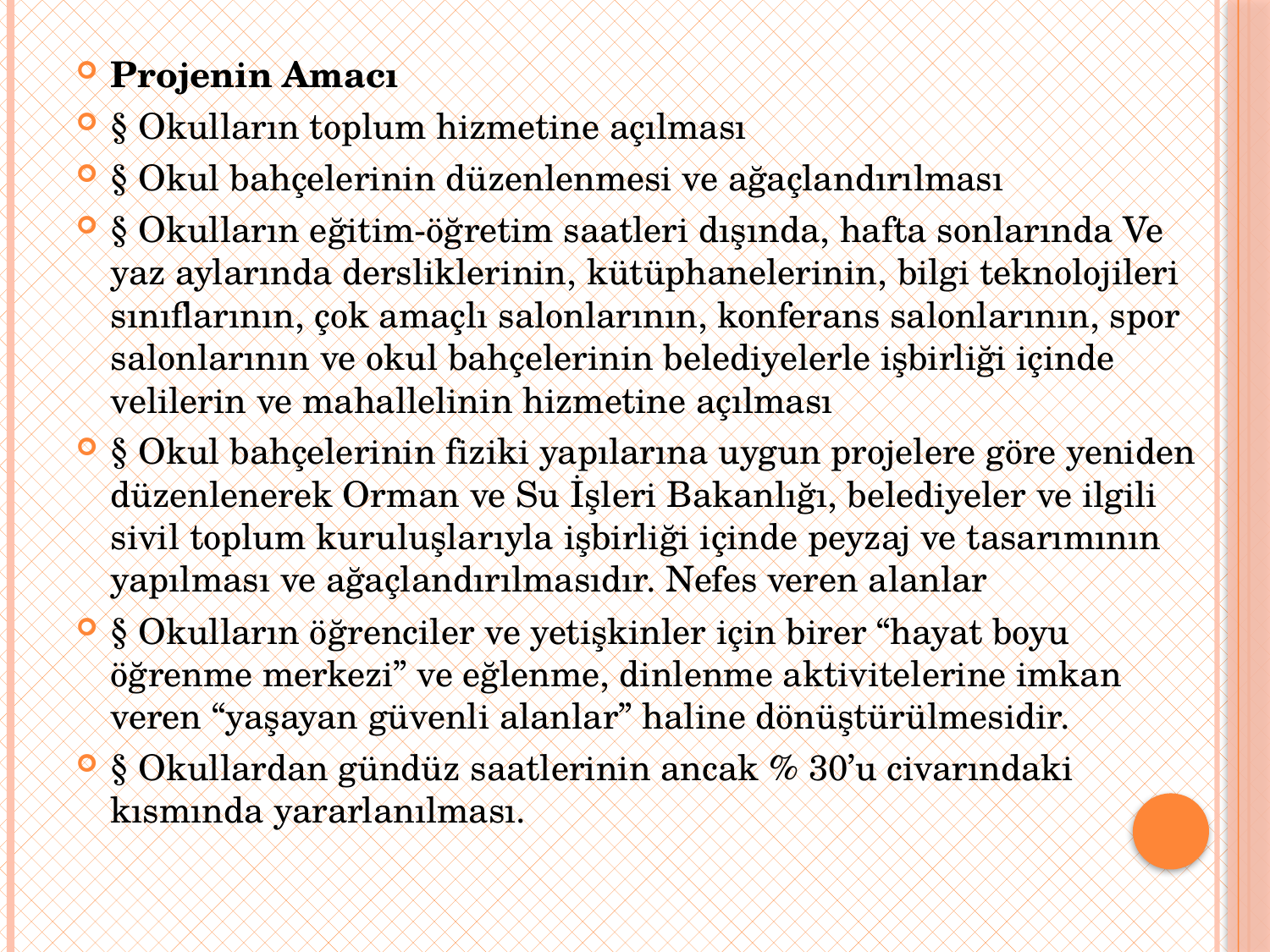

Projenin Amacı
§ Okulların toplum hizmetine açılması
§ Okul bahçelerinin düzenlenmesi ve ağaçlandırılması
§ Okulların eğitim-öğretim saatleri dışında, hafta sonlarında Ve yaz aylarında dersliklerinin, kütüphanelerinin, bilgi teknolojileri sınıflarının, çok amaçlı salonlarının, konferans salonlarının, spor salonlarının ve okul bahçelerinin belediyelerle işbirliği içinde velilerin ve mahallelinin hizmetine açılması
§ Okul bahçelerinin fiziki yapılarına uygun projelere göre yeniden düzenlenerek Orman ve Su İşleri Bakanlığı, belediyeler ve ilgili sivil toplum kuruluşlarıyla işbirliği içinde peyzaj ve tasarımının yapılması ve ağaçlandırılmasıdır. Nefes veren alanlar
§ Okulların öğrenciler ve yetişkinler için birer “hayat boyu öğrenme merkezi” ve eğlenme, dinlenme aktivitelerine imkan veren “yaşayan güvenli alanlar” haline dönüştürülmesidir.
§ Okullardan gündüz saatlerinin ancak % 30’u civarındaki kısmında yararlanılması.